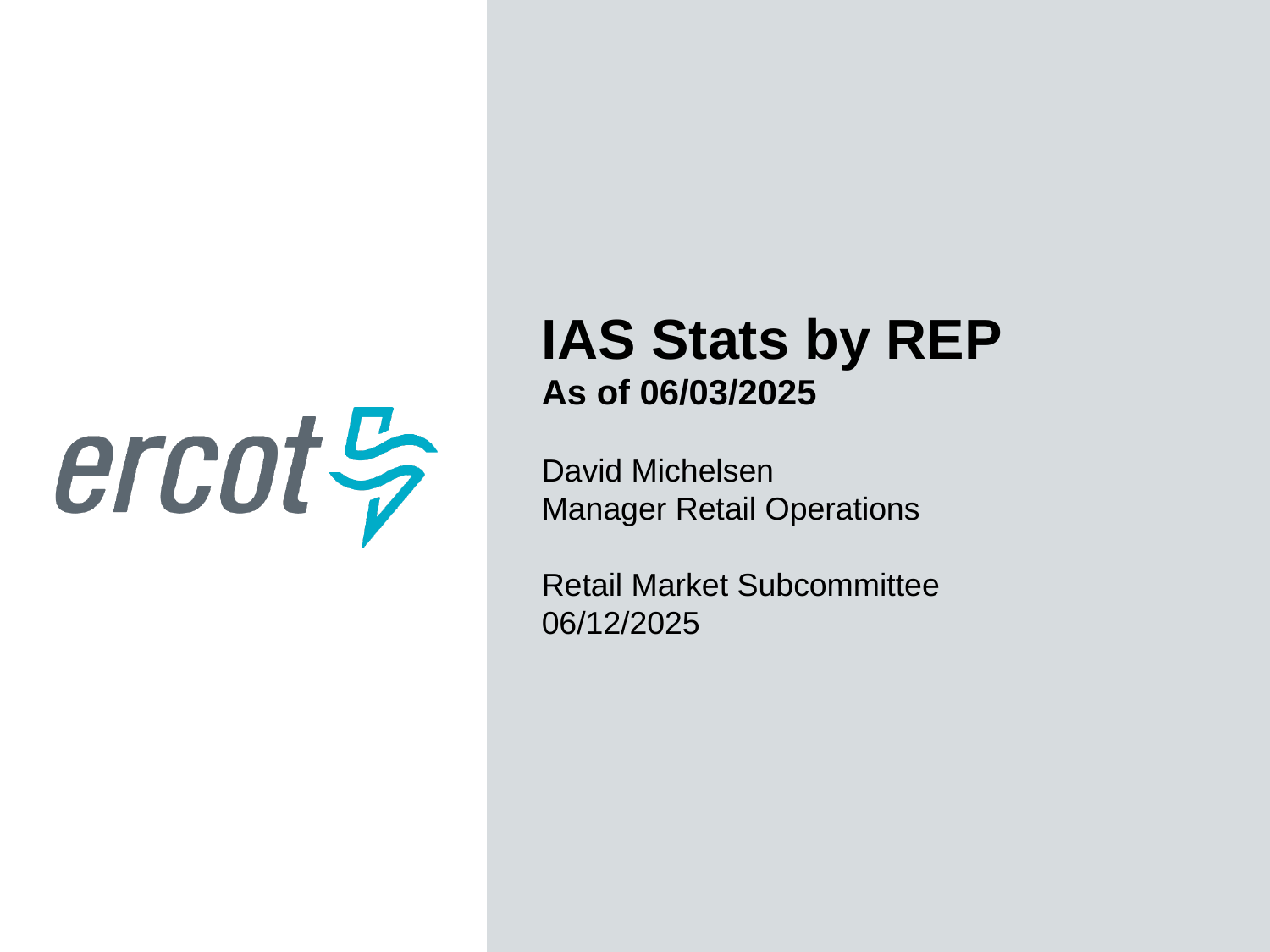

IAS Stats by REP
As of 06/03/2025

David Michelsen
Manager Retail Operations

Retail Market Subcommittee
06/12/2025